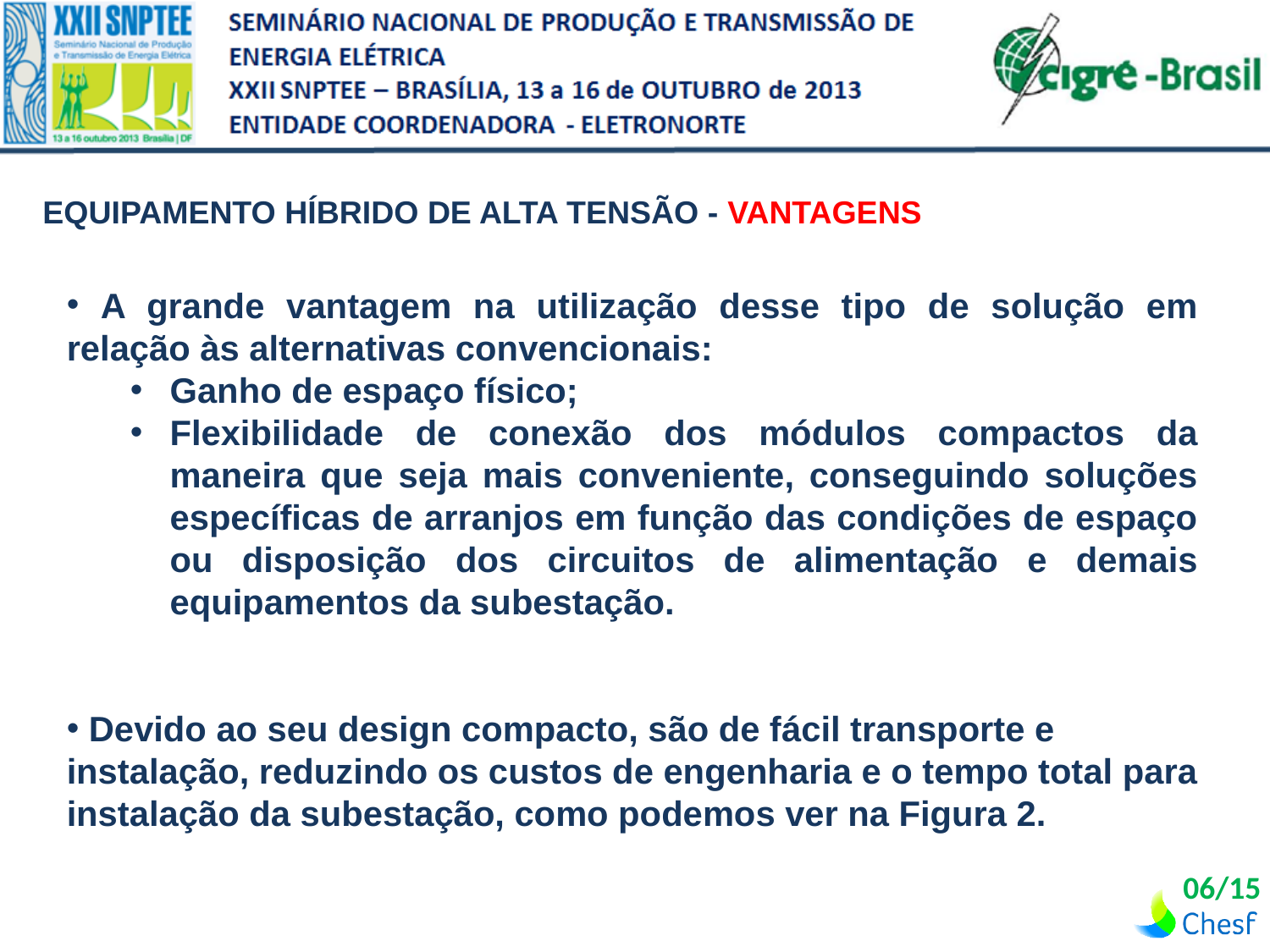

| EQUIPAMENTO HÍBRIDO DE ALTA TENSÃO - VANTAGENS |
| --- |
 A grande vantagem na utilização desse tipo de solução em relação às alternativas convencionais:
Ganho de espaço físico;
Flexibilidade de conexão dos módulos compactos da maneira que seja mais conveniente, conseguindo soluções específicas de arranjos em função das condições de espaço ou disposição dos circuitos de alimentação e demais equipamentos da subestação.

 Devido ao seu design compacto, são de fácil transporte e instalação, reduzindo os custos de engenharia e o tempo total para instalação da subestação, como podemos ver na Figura 2.
06/15